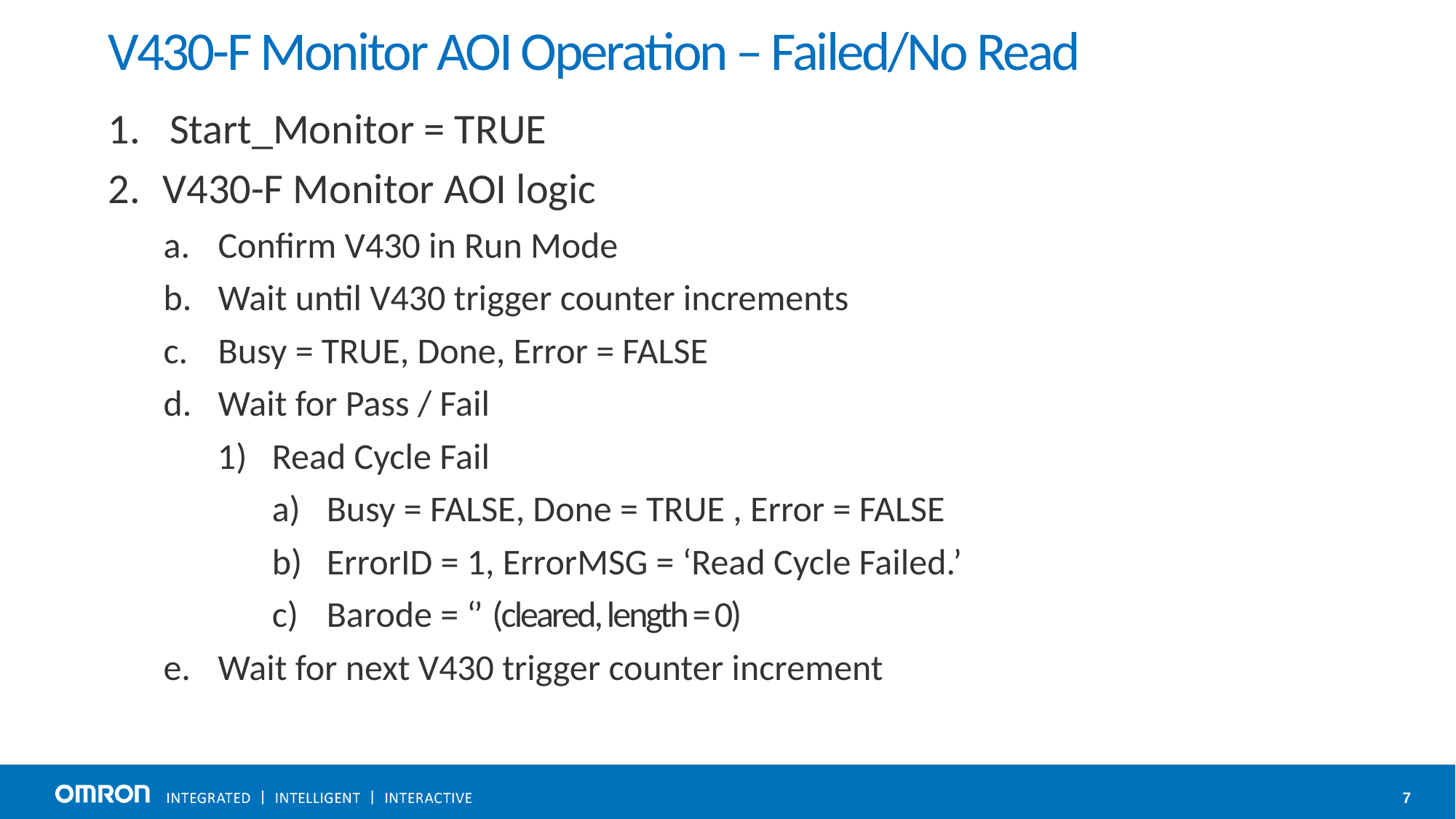

# V430-F Monitor AOI Operation – Failed/No Read
Start_Monitor = TRUE
V430-F Monitor AOI logic
Confirm V430 in Run Mode
Wait until V430 trigger counter increments
Busy = TRUE, Done, Error = FALSE
Wait for Pass / Fail
Read Cycle Fail
Busy = FALSE, Done = TRUE , Error = FALSE
ErrorID = 1, ErrorMSG = ‘Read Cycle Failed.’
Barode = ‘’  (cleared, length = 0)
Wait for next V430 trigger counter increment
7